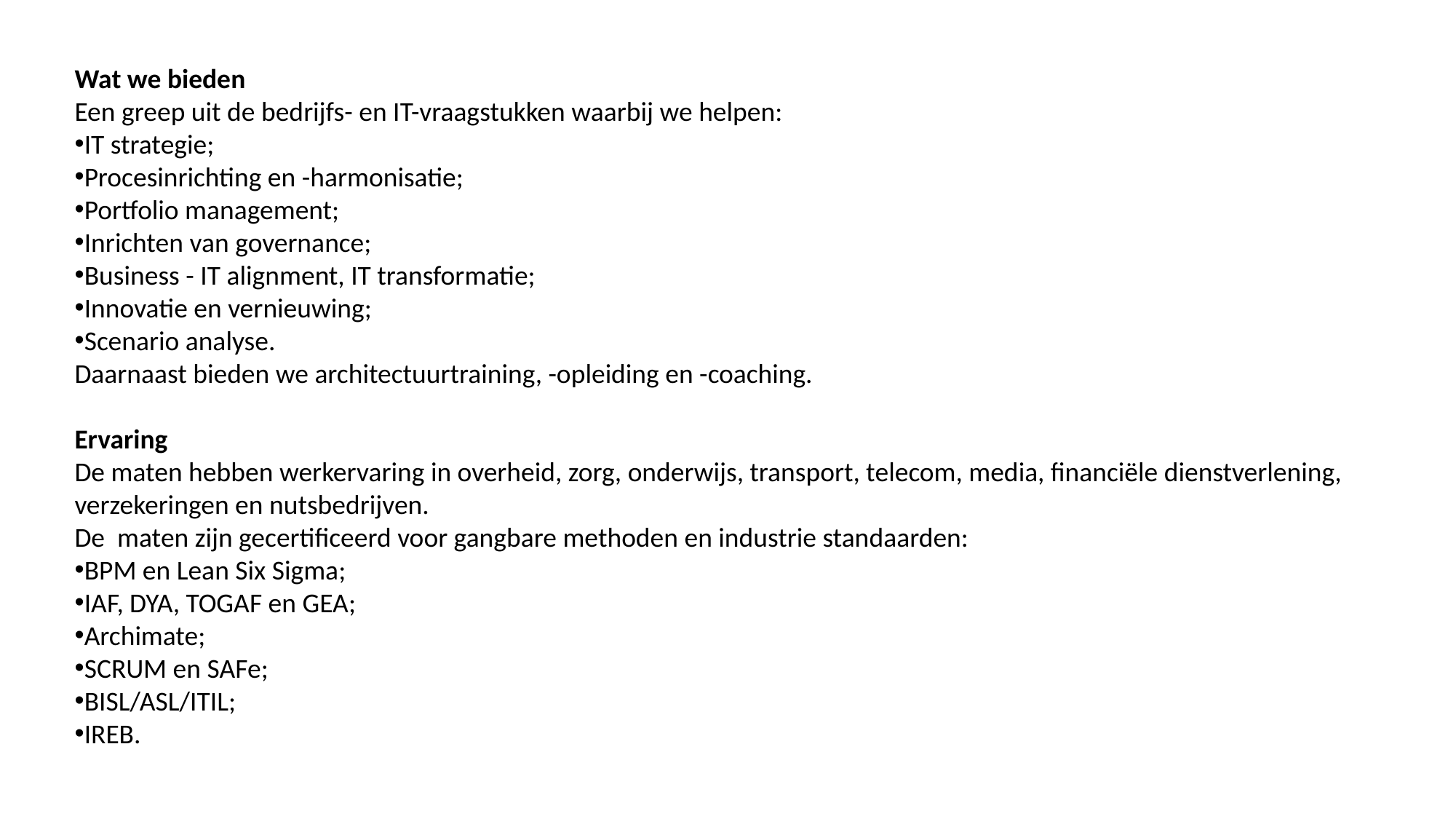

Wat we bieden
Een greep uit de bedrijfs- en IT-vraagstukken waarbij we helpen:
IT strategie;
Procesinrichting en -harmonisatie;
Portfolio management;
Inrichten van governance;
Business - IT alignment, IT transformatie;
Innovatie en vernieuwing;
Scenario analyse.
Daarnaast bieden we architectuurtraining, -opleiding en -coaching.

Ervaring
De maten hebben werkervaring in overheid, zorg, onderwijs, transport, telecom, media, financiële dienstverlening, verzekeringen en nutsbedrijven.
De  maten zijn gecertificeerd voor gangbare methoden en industrie standaarden:
BPM en Lean Six Sigma;
IAF, DYA, TOGAF en GEA;
Archimate;
SCRUM en SAFe;
BISL/ASL/ITIL;
IREB.